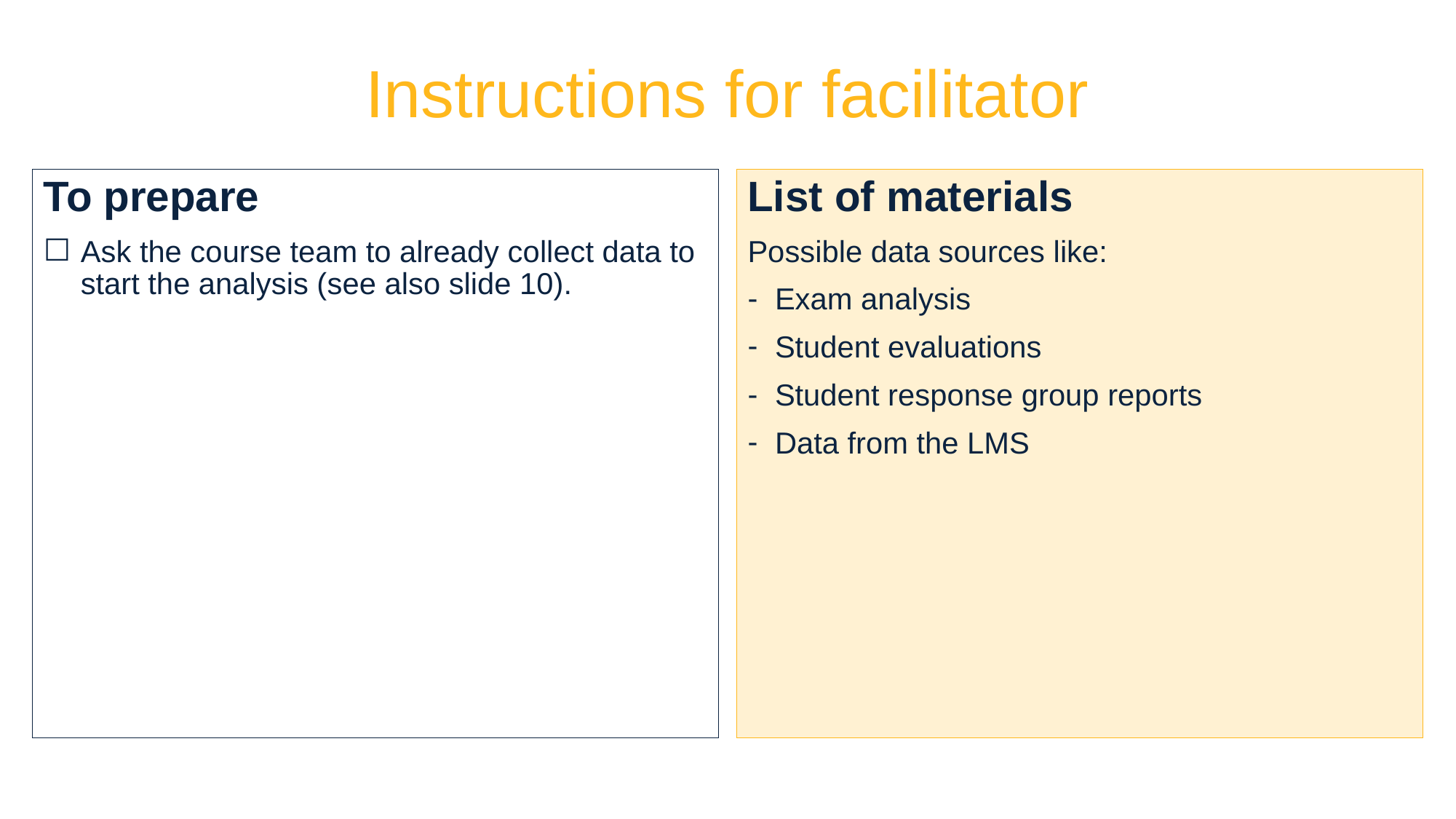

# Instructions for facilitator
To prepare
Ask the course team to already collect data to start the analysis (see also slide 10).
List of materials
Possible data sources like:
Exam analysis
Student evaluations
Student response group reports
Data from the LMS